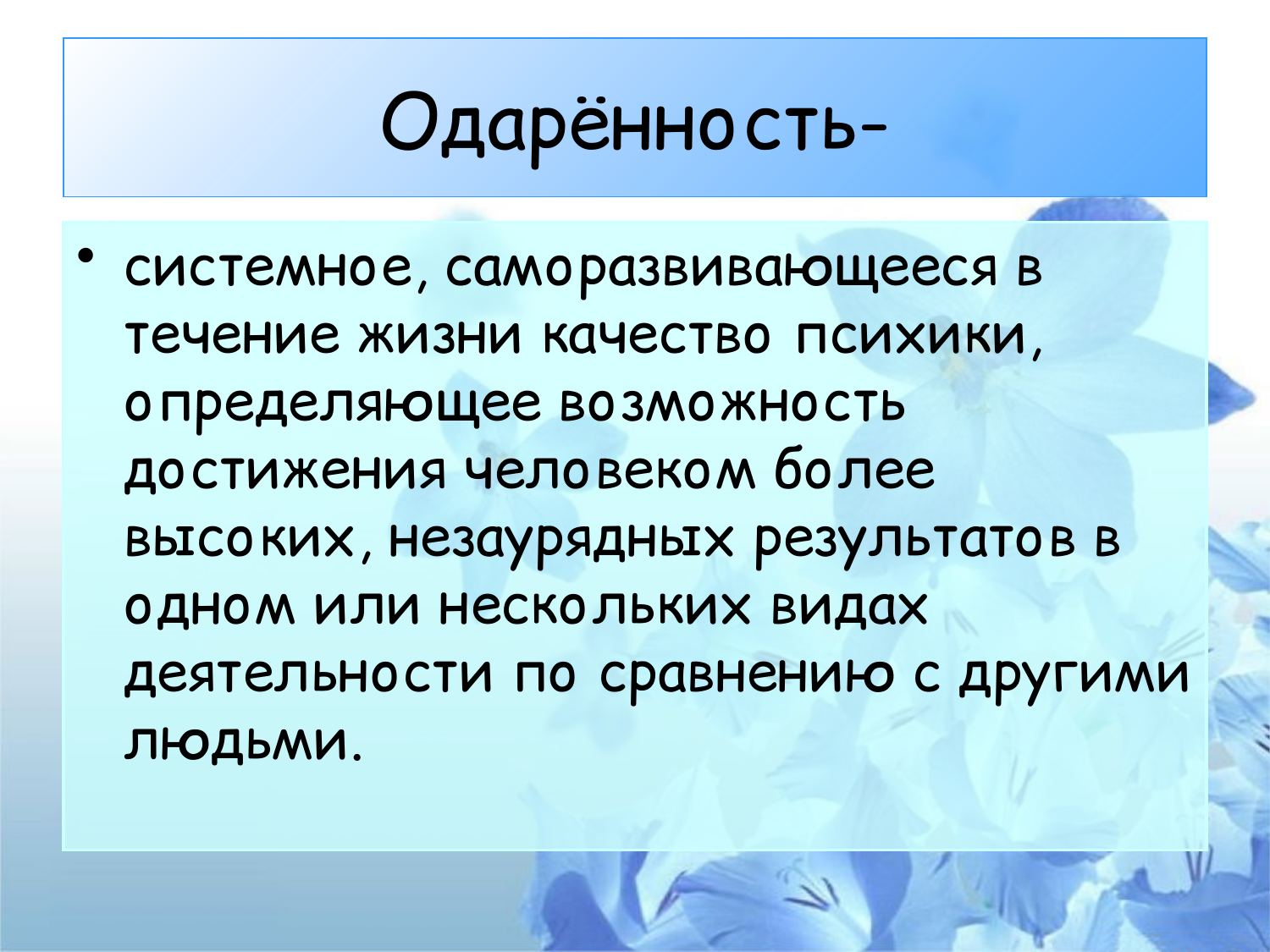

# Одарённость-
системное, саморазвивающееся в течение жизни качество психики, определяющее возможность достижения человеком более высоких, незаурядных результатов в одном или нескольких видах деятельности по сравнению с другими людьми.